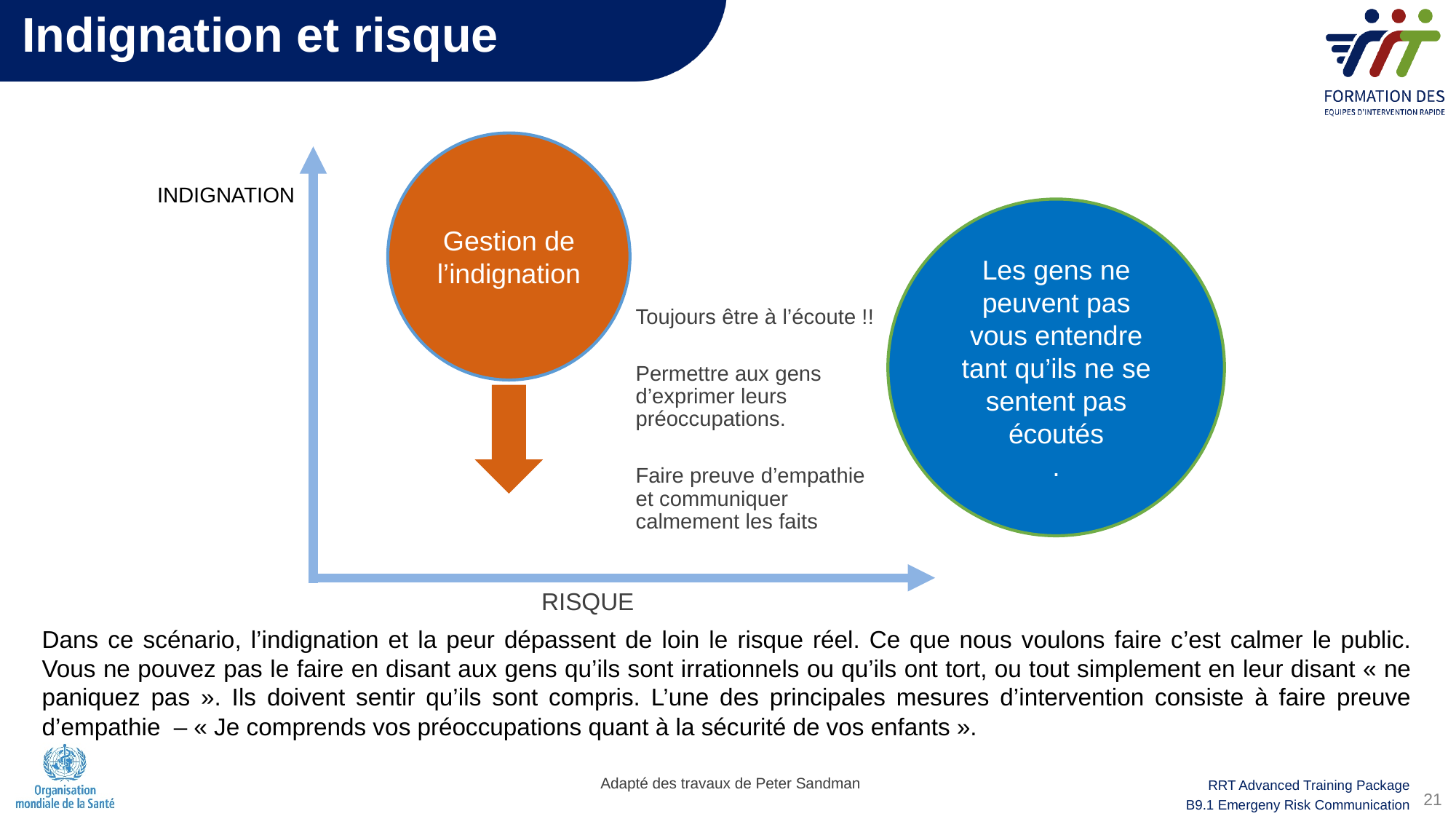

Indignation et risque

Gestion de l’indignation

INDIGNATION

Les gens ne peuvent pas vous entendre tant qu’ils ne se sentent pas écoutés
.
Toujours être à l’écoute !!

Permettre aux gens d’exprimer leurs préoccupations.

Faire preuve d’empathie et communiquer calmement les faits

RISQUE
Dans ce scénario, l’indignation et la peur dépassent de loin le risque réel. Ce que nous voulons faire c’est calmer le public. Vous ne pouvez pas le faire en disant aux gens qu’ils sont irrationnels ou qu’ils ont tort, ou tout simplement en leur disant « ne paniquez pas ». Ils doivent sentir qu’ils sont compris. L’une des principales mesures d’intervention consiste à faire preuve d’empathie  – « Je comprends vos préoccupations quant à la sécurité de vos enfants ».
Adapté des travaux de Peter Sandman